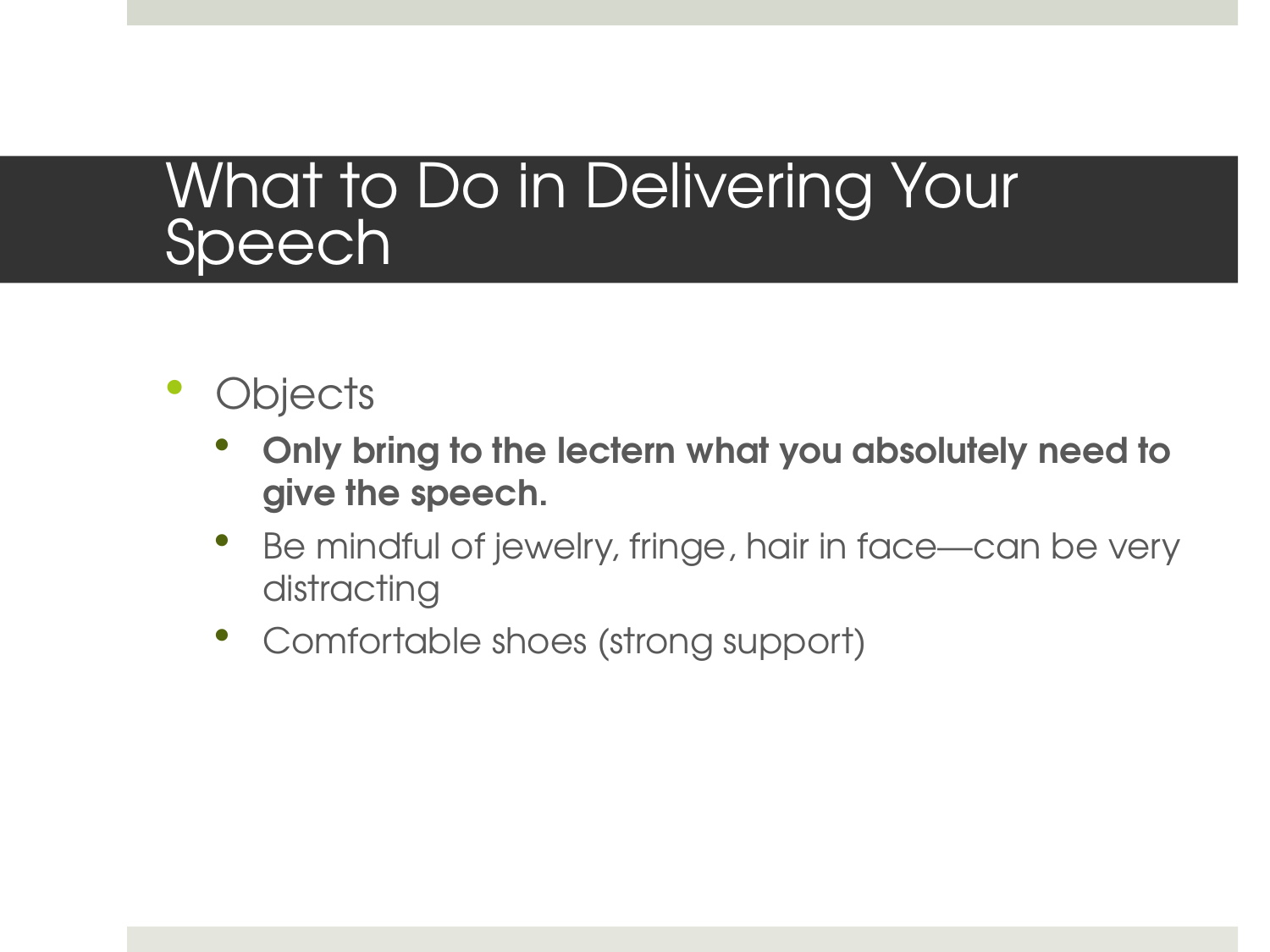

# What to Do in Delivering Your Speech
Objects
Only bring to the lectern what you absolutely need to give the speech.
Be mindful of jewelry, fringe, hair in face—can be very distracting
Comfortable shoes (strong support)